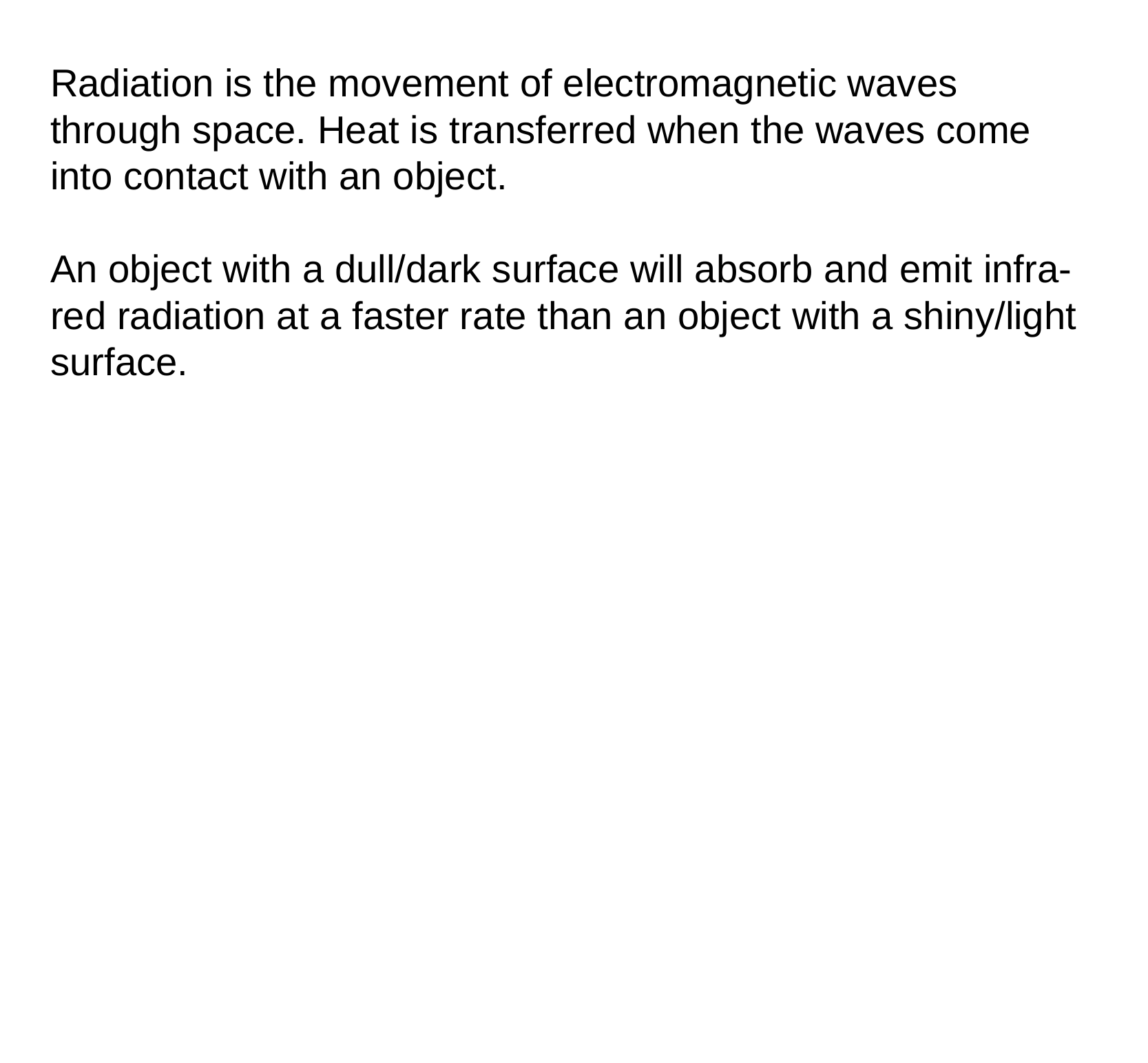

Radiation is the movement of electromagnetic waves through space. Heat is transferred when the waves come into contact with an object.

An object with a dull/dark surface will absorb and emit infra-red radiation at a faster rate than an object with a shiny/light surface.